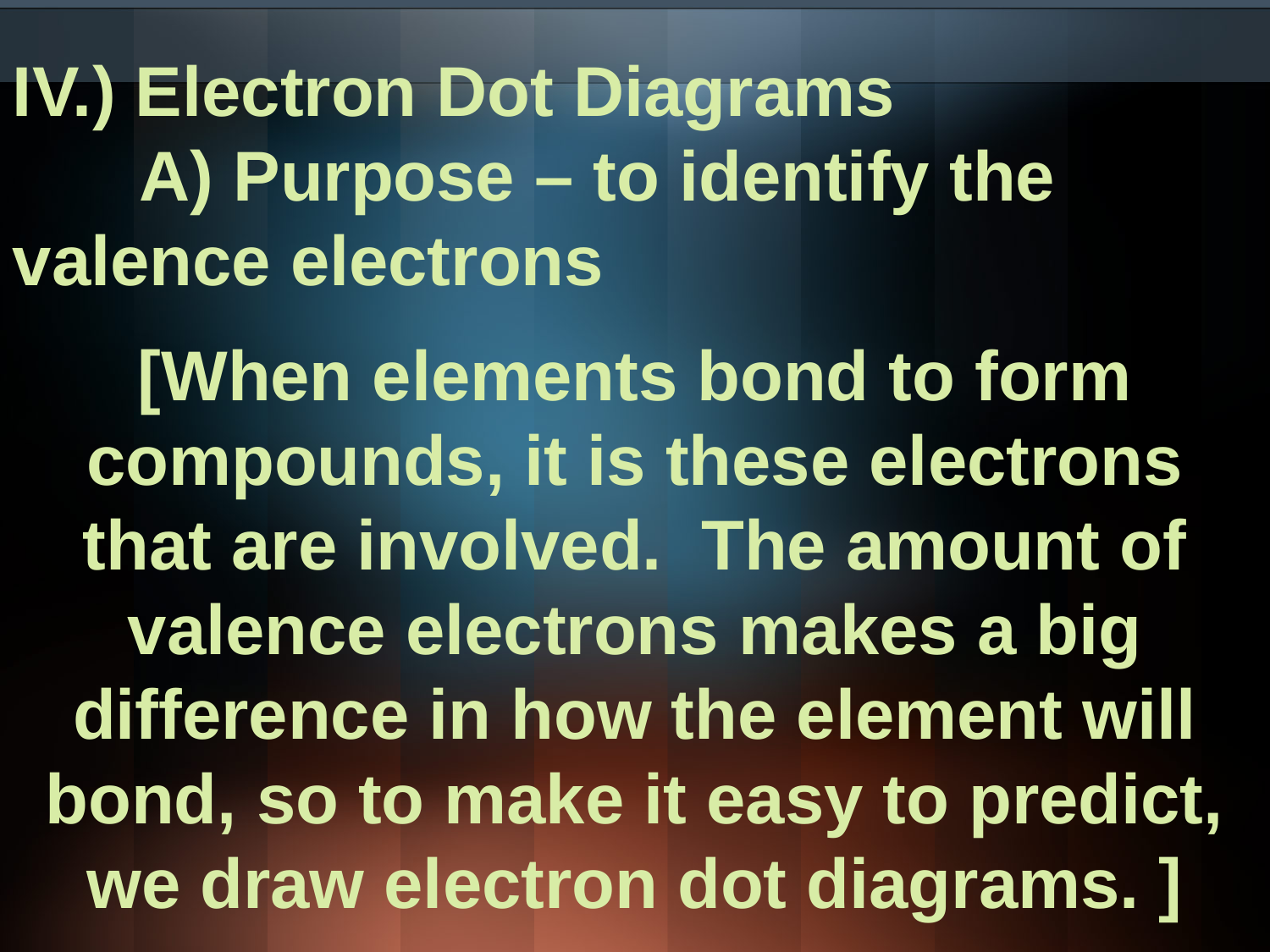

IV.) Electron Dot Diagrams
	A) Purpose – to identify the 	valence electrons
[When elements bond to form compounds, it is these electrons that are involved.  The amount of valence electrons makes a big difference in how the element will bond, so to make it easy to predict, we draw electron dot diagrams. ]